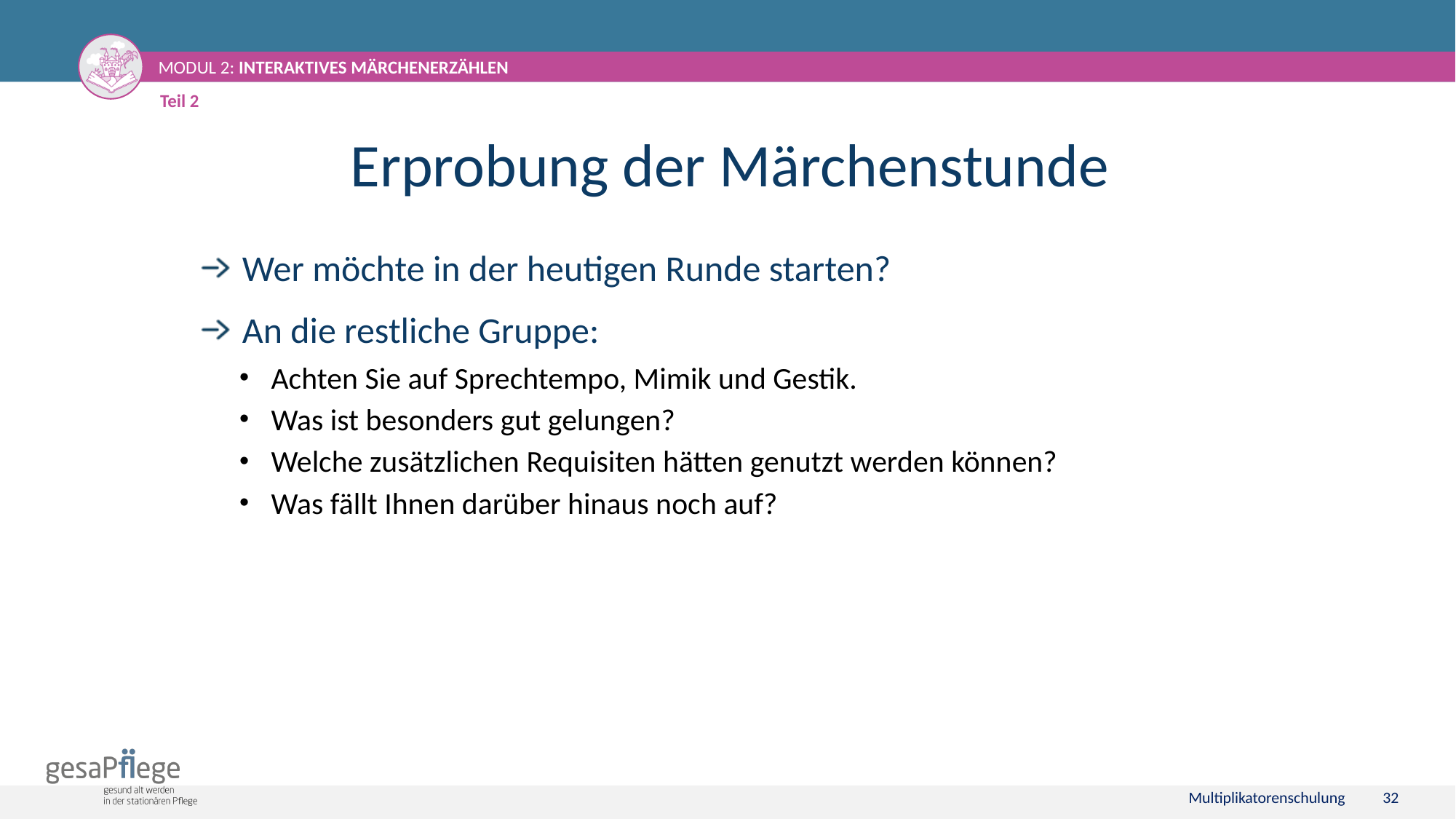

Teil 2
# Erprobung der Märchenstunde
Wer möchte in der heutigen Runde starten?
An die restliche Gruppe:
Achten Sie auf Sprechtempo, Mimik und Gestik.
Was ist besonders gut gelungen?
Welche zusätzlichen Requisiten hätten genutzt werden können?
Was fällt Ihnen darüber hinaus noch auf?

Multiplikatorenschulung
32